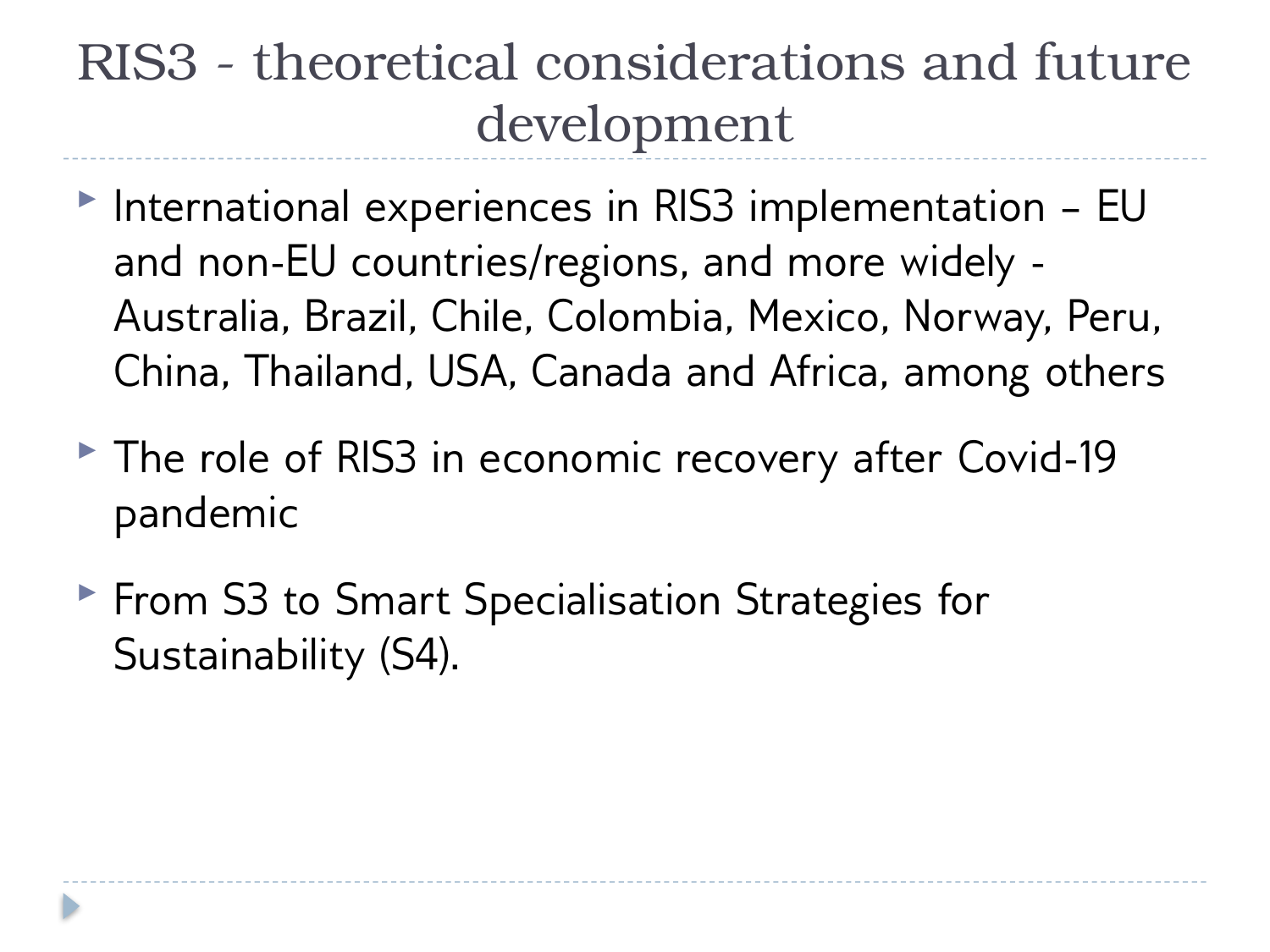

# RIS3 - theoretical considerations and future development
International experiences in RIS3 implementation – EU and non-EU countries/regions, and more widely -  Australia, Brazil, Chile, Colombia, Mexico, Norway, Peru, China, Thailand, USA, Canada and Africa, among others
The role of RIS3 in economic recovery after Covid-19 pandemic
From S3 to Smart Specialisation Strategies for Sustainability (S4).